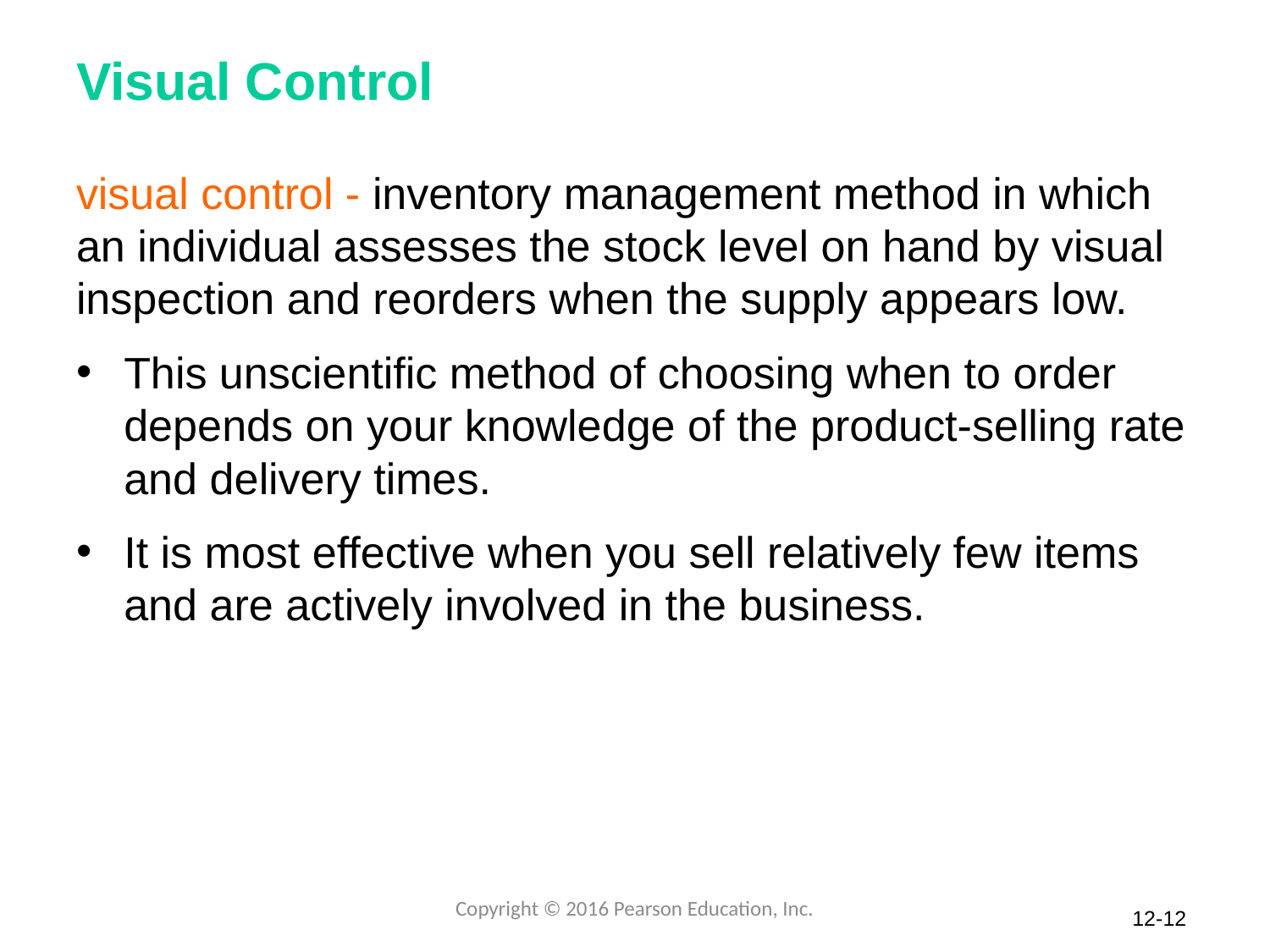

# Visual Control
visual control - inventory management method in which an individual assesses the stock level on hand by visual inspection and reorders when the supply appears low.

This unscientific method of choosing when to order depends on your knowledge of the product-selling rate and delivery times.

It is most effective when you sell relatively few items and are actively involved in the business.
Copyright © 2016 Pearson Education, Inc.